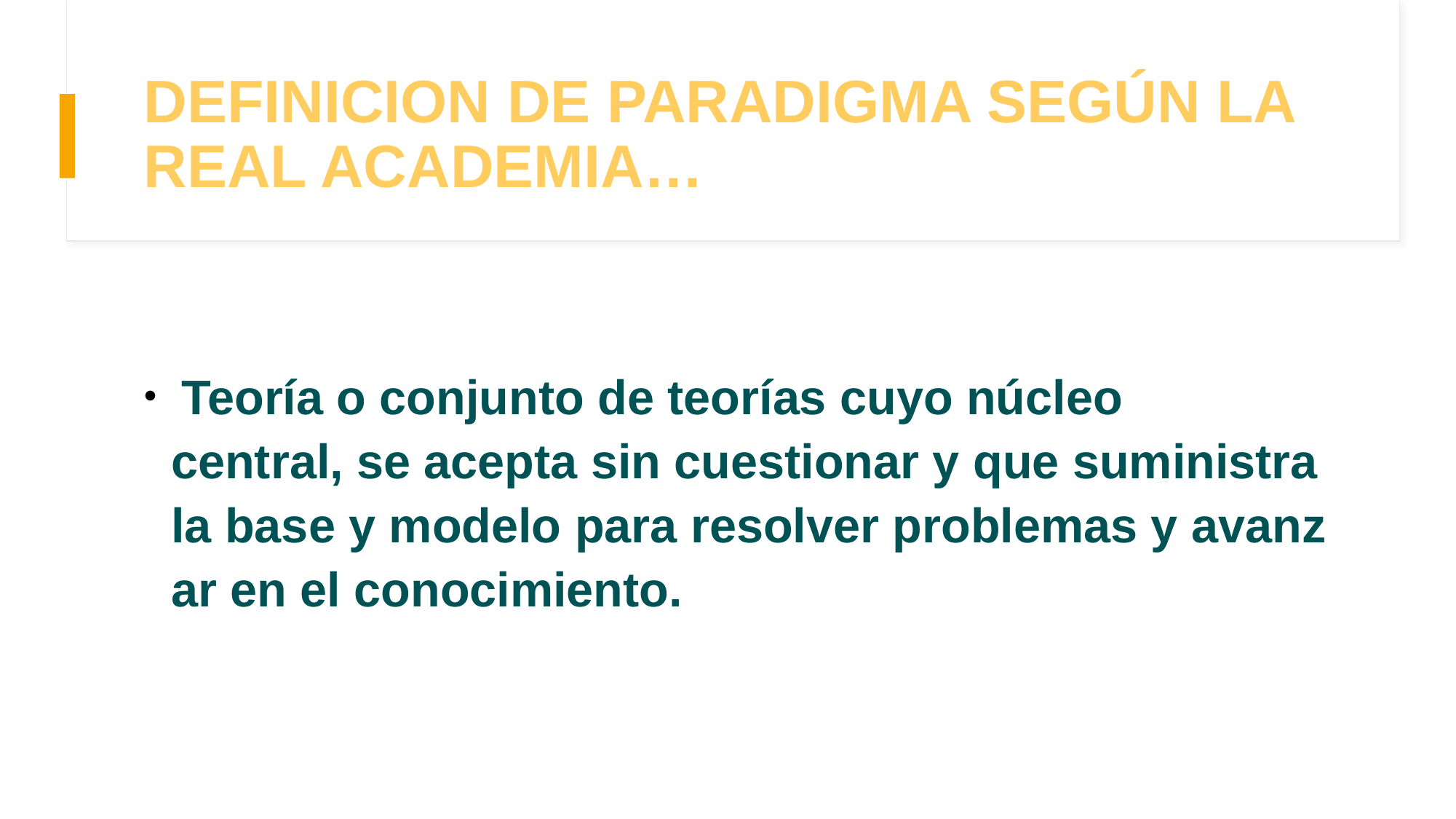

# DEFINICION DE PARADIGMA SEGÚN LA REAL ACADEMIA…

 Teoría o conjunto de teorías cuyo núcleo     central, se acepta sin cuestionar y que suministra la base y modelo para resolver problemas y avanzar en el conocimiento.